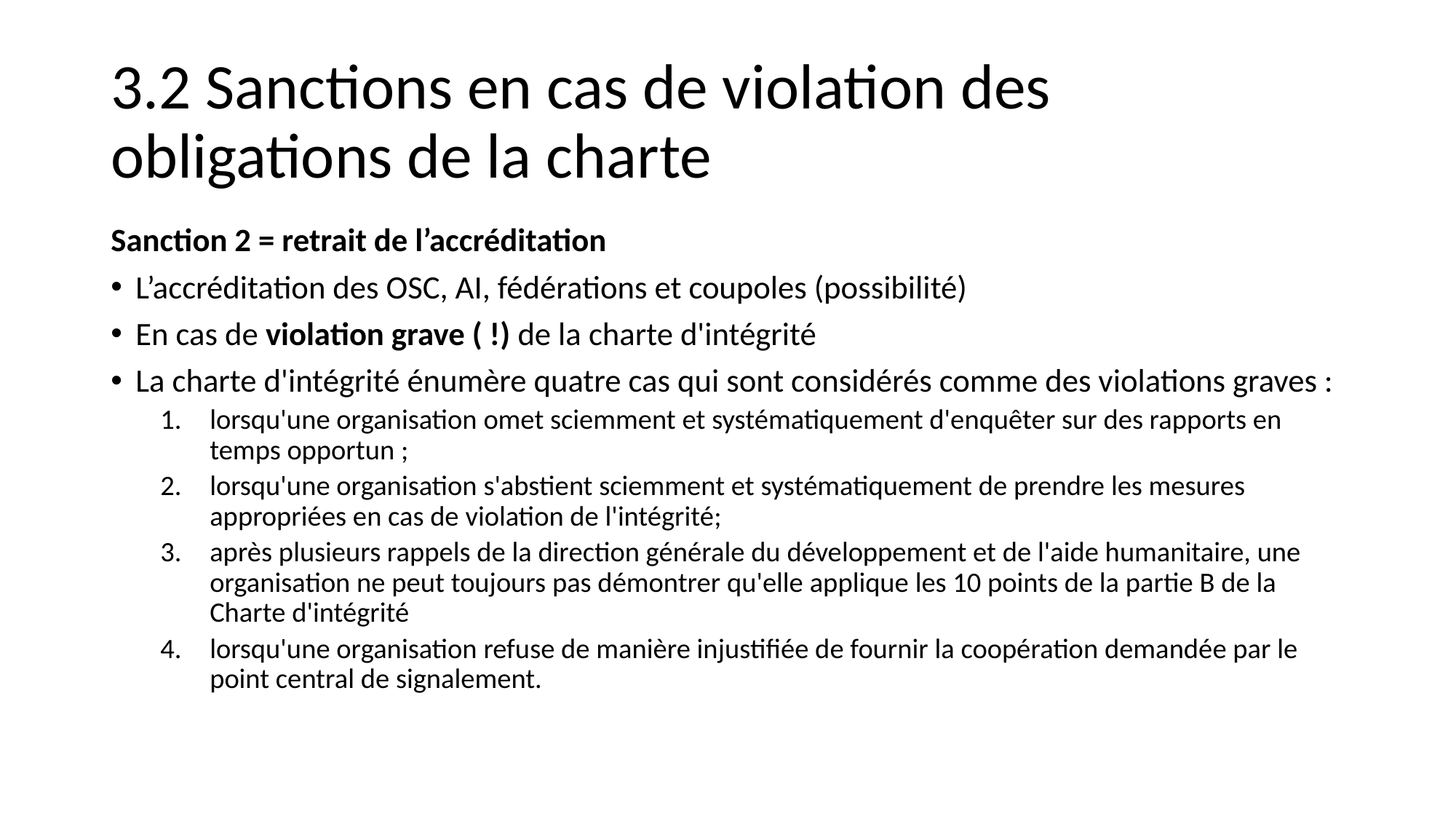

# 3.2 Sanctions en cas de violation des obligations de la charte
Sanction 2 = retrait de l’accréditation
L’accréditation des OSC, AI, fédérations et coupoles (possibilité)
En cas de violation grave ( !) de la charte d'intégrité
La charte d'intégrité énumère quatre cas qui sont considérés comme des violations graves :
lorsqu'une organisation omet sciemment et systématiquement d'enquêter sur des rapports en temps opportun ;
lorsqu'une organisation s'abstient sciemment et systématiquement de prendre les mesures appropriées en cas de violation de l'intégrité;
après plusieurs rappels de la direction générale du développement et de l'aide humanitaire, une organisation ne peut toujours pas démontrer qu'elle applique les 10 points de la partie B de la Charte d'intégrité
lorsqu'une organisation refuse de manière injustifiée de fournir la coopération demandée par le point central de signalement.